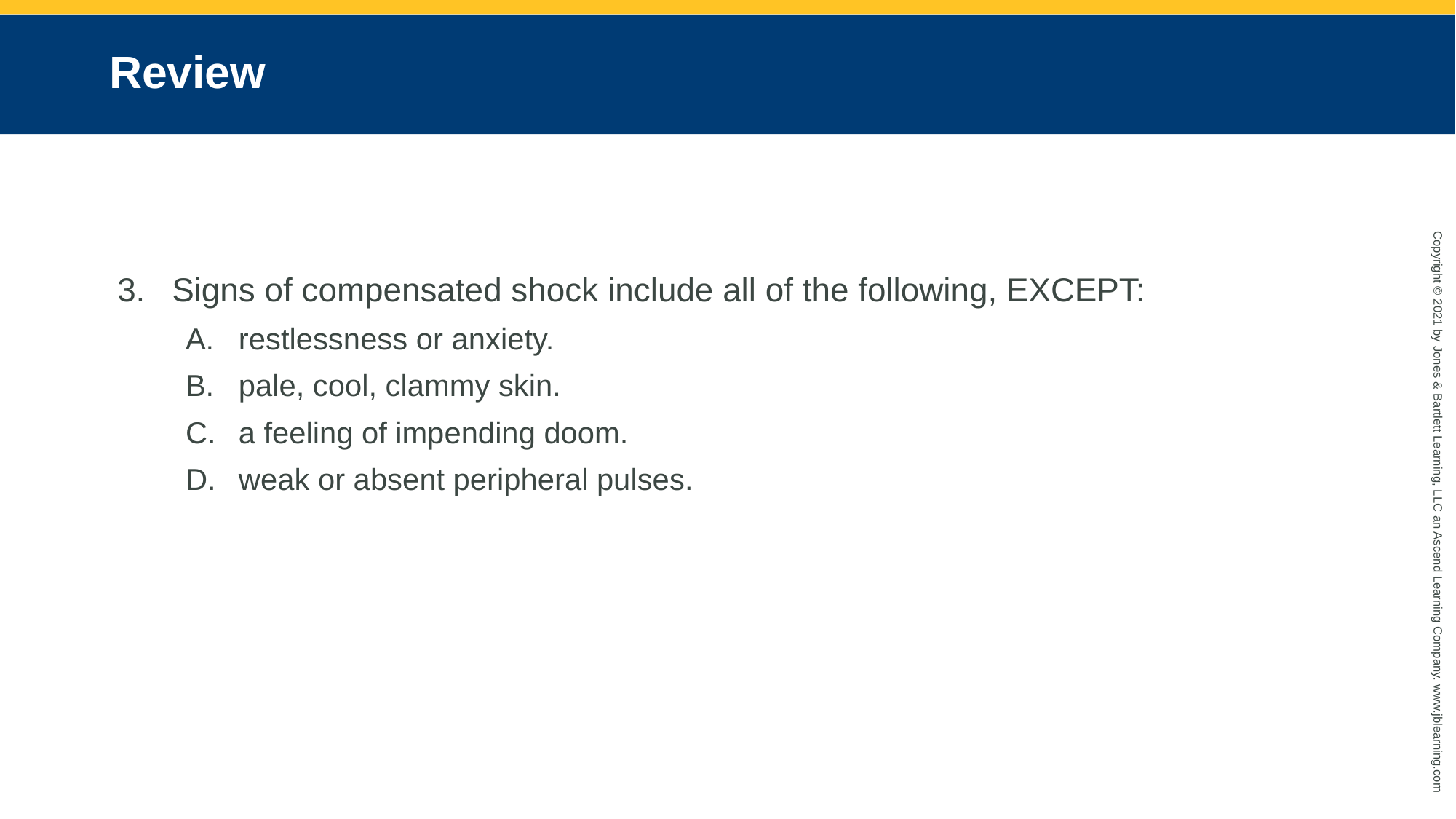

# Review
Signs of compensated shock include all of the following, EXCEPT:
restlessness or anxiety.
pale, cool, clammy skin.
a feeling of impending doom.
weak or absent peripheral pulses.